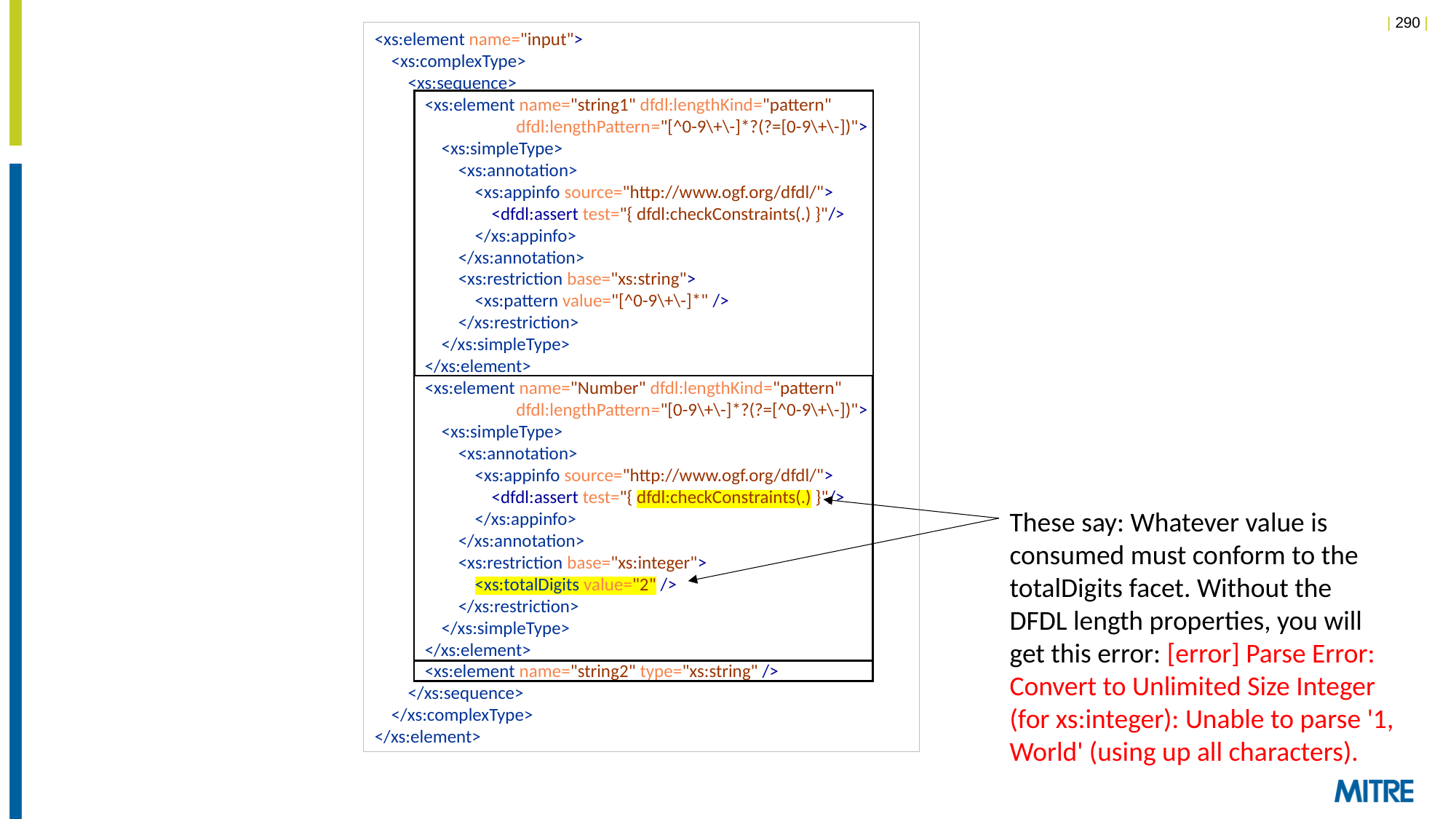

<xs:element name="input">
    <xs:complexType>
        <xs:sequence>
            <xs:element name="string1" dfdl:lengthKind="pattern"
                                  dfdl:lengthPattern="[^0-9\+\-]*?(?=[0-9\+\-])">
                <xs:simpleType>
                    <xs:annotation>
                        <xs:appinfo source="http://www.ogf.org/dfdl/">
                            <dfdl:assert test="{ dfdl:checkConstraints(.) }"/>
                        </xs:appinfo>
                    </xs:annotation>
                    <xs:restriction base="xs:string">
                        <xs:pattern value="[^0-9\+\-]*" />
                    </xs:restriction>
                </xs:simpleType>
            </xs:element>
            <xs:element name="Number" dfdl:lengthKind="pattern"
                                  dfdl:lengthPattern="[0-9\+\-]*?(?=[^0-9\+\-])">
                <xs:simpleType>
                    <xs:annotation>
                        <xs:appinfo source="http://www.ogf.org/dfdl/">
                            <dfdl:assert test="{ dfdl:checkConstraints(.) }"/>
                        </xs:appinfo>
                    </xs:annotation>
                    <xs:restriction base="xs:integer">
                        <xs:totalDigits value="2" />
                    </xs:restriction>
                </xs:simpleType>
            </xs:element>
            <xs:element name="string2" type="xs:string" />
        </xs:sequence>
    </xs:complexType>
</xs:element>

These say: Whatever value is consumed must conform to the totalDigits facet. Without the DFDL length properties, you will get this error: [error] Parse Error: Convert to Unlimited Size Integer (for xs:integer): Unable to parse '1, World' (using up all characters).